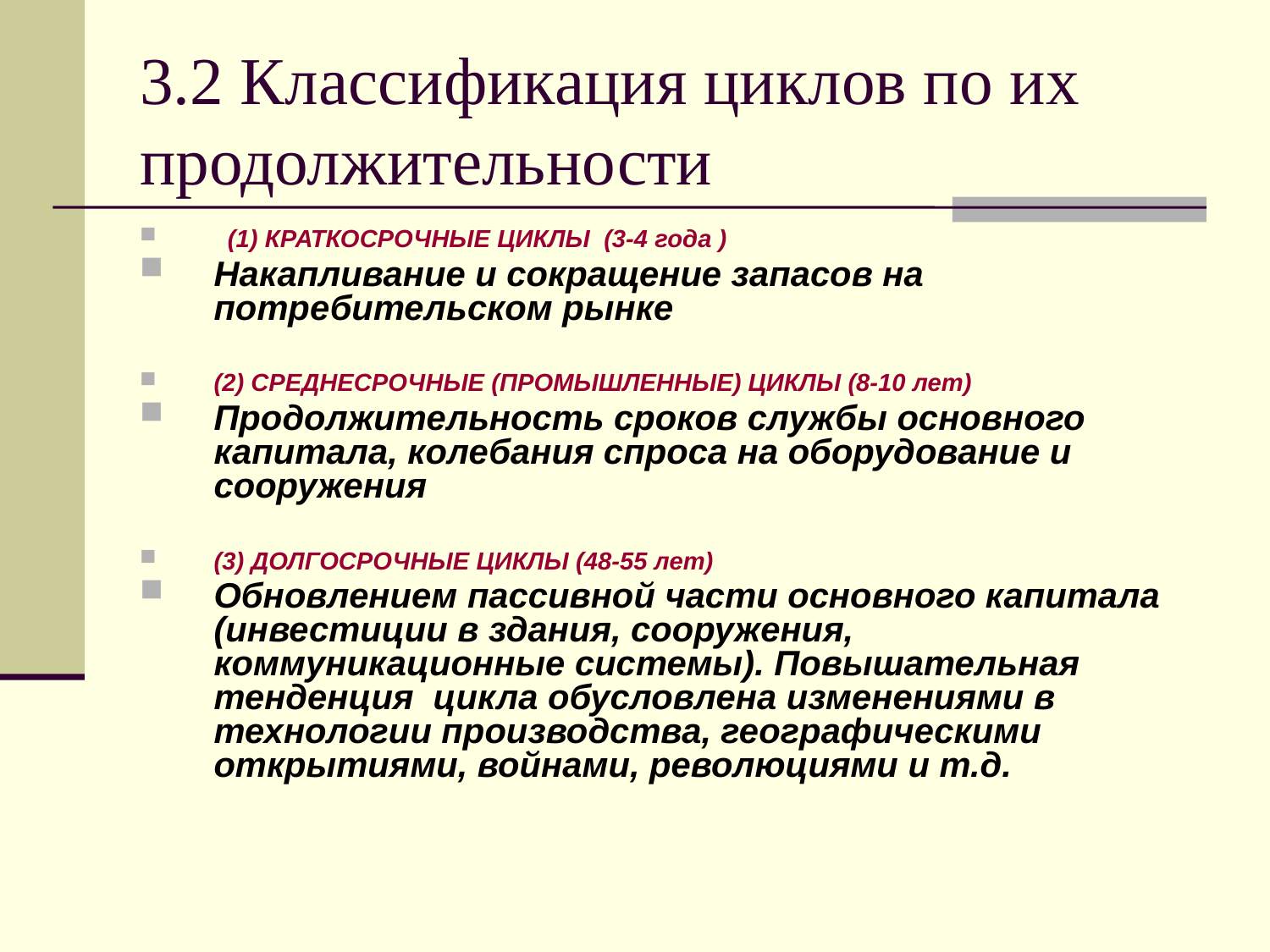

# 3.2 Классификация циклов по их продолжительности
  (1) КРАТКОСРОЧНЫЕ ЦИКЛЫ  (3-4 года )
Накапливание и сокращение запасов на потребительском рынке

(2) СРЕДНЕСРОЧНЫЕ (ПРОМЫШЛЕННЫЕ) ЦИКЛЫ (8-10 лет)
Продолжительность сроков службы основного капитала, колебания спроса на оборудование и сооружения

(3) ДОЛГОСРОЧНЫЕ ЦИКЛЫ (48-55 лет)
Обновлением пассивной части основного капитала (инвестиции в здания, сооружения, коммуникационные системы). Повышательная тенденция  цикла обусловлена изменениями в технологии производства, географическими открытиями, войнами, революциями и т.д.